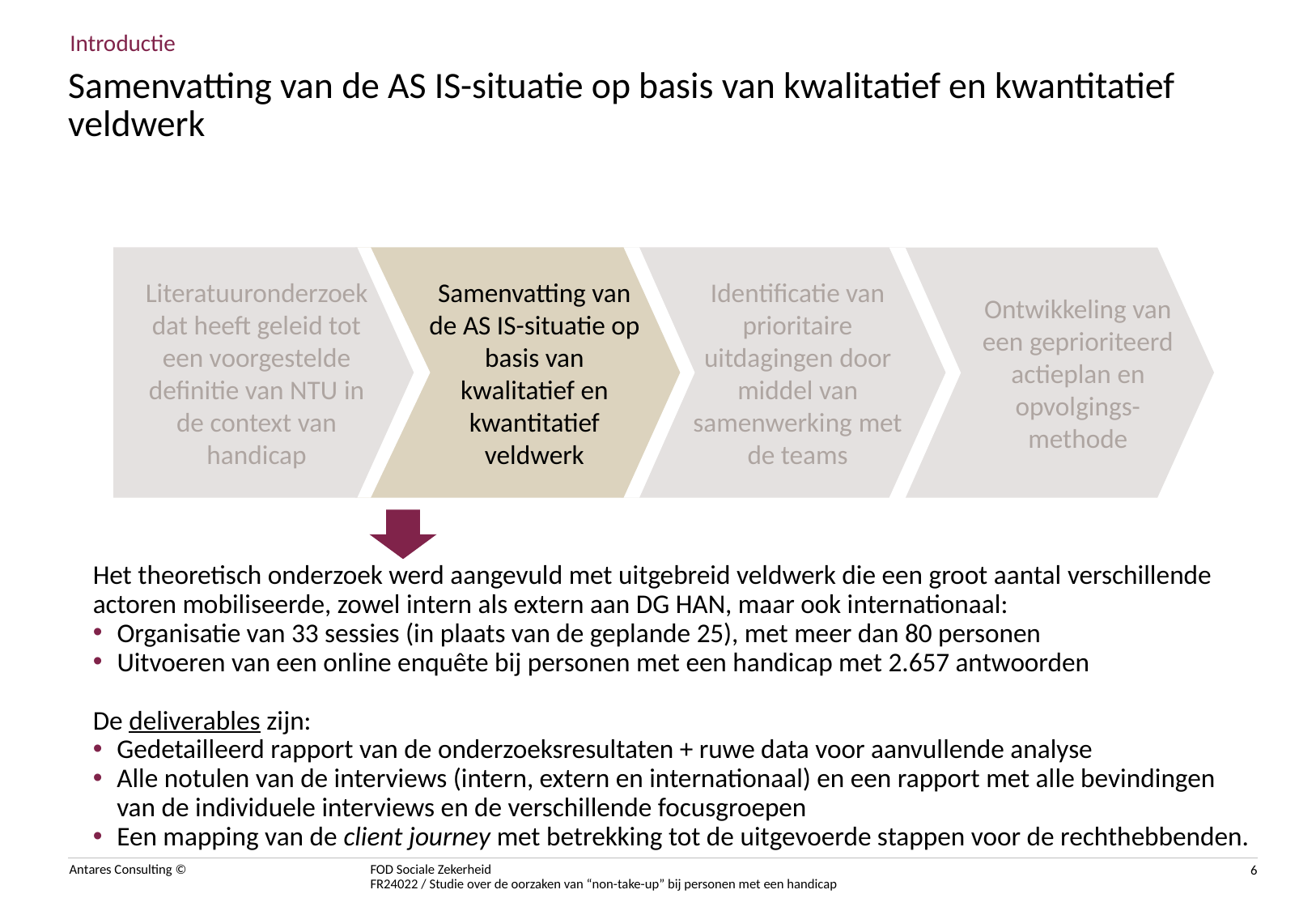

Introductie
# Samenvatting van de AS IS-situatie op basis van kwalitatief en kwantitatief veldwerk
Literatuuronderzoek dat heeft geleid tot een voorgestelde definitie van NTU in de context van handicap

Samenvatting van de AS IS-situatie op basis van kwalitatief en kwantitatief veldwerk

Identificatie van prioritaire uitdagingen door middel van samenwerking met de teams
Ontwikkeling van een geprioriteerd actieplan en opvolgings-methode

Het theoretisch onderzoek werd aangevuld met uitgebreid veldwerk die een groot aantal verschillende actoren mobiliseerde, zowel intern als extern aan DG HAN, maar ook internationaal:
Organisatie van 33 sessies (in plaats van de geplande 25), met meer dan 80 personen
Uitvoeren van een online enquête bij personen met een handicap met 2.657 antwoorden

De deliverables zijn:
Gedetailleerd rapport van de onderzoeksresultaten + ruwe data voor aanvullende analyse
Alle notulen van de interviews (intern, extern en internationaal) en een rapport met alle bevindingen van de individuele interviews en de verschillende focusgroepen
Een mapping van de client journey met betrekking tot de uitgevoerde stappen voor de rechthebbenden.